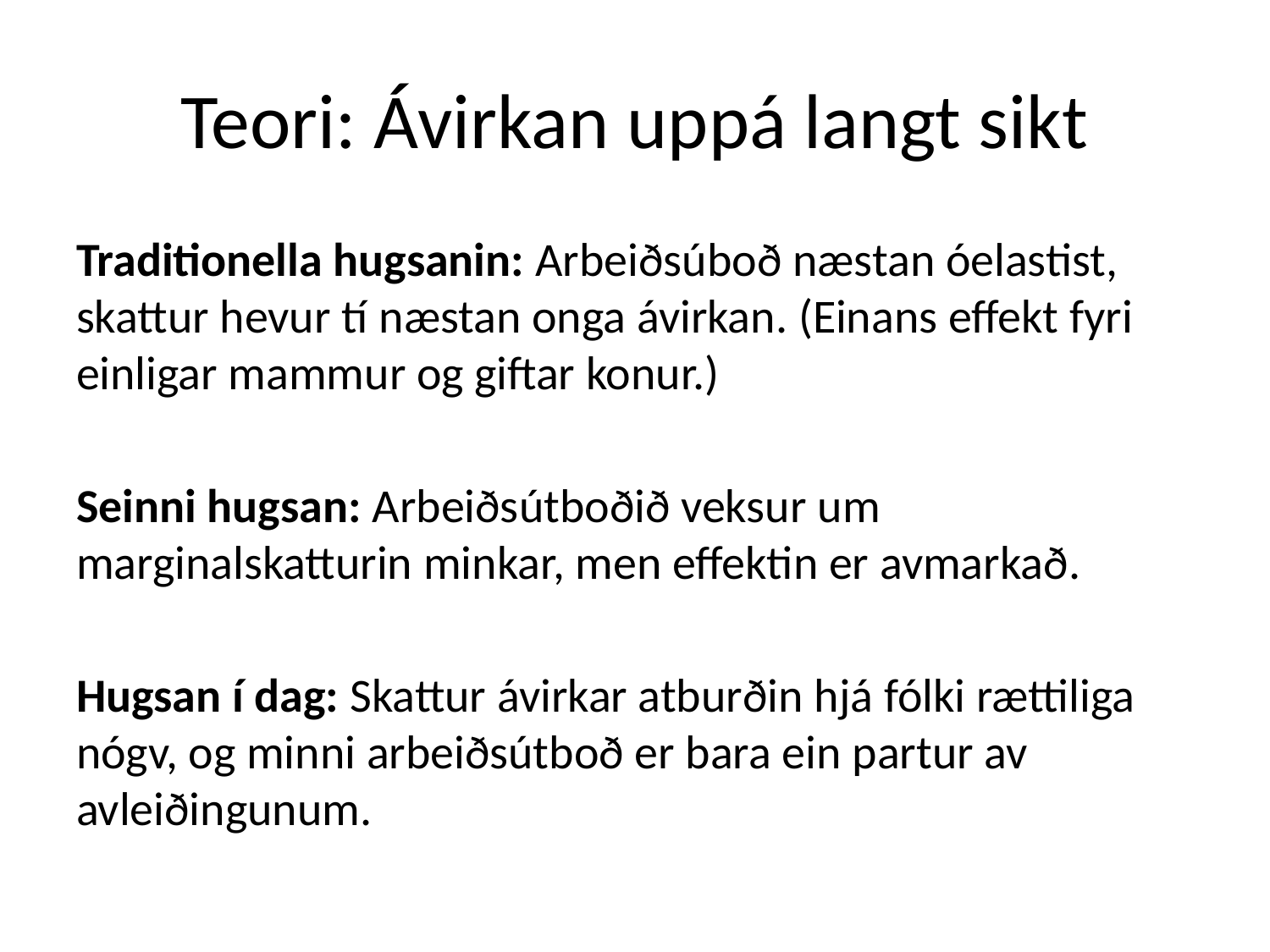

# Teori: Ávirkan uppá langt sikt
Traditionella hugsanin: Arbeiðsúboð næstan óelastist, skattur hevur tí næstan onga ávirkan. (Einans effekt fyri einligar mammur og giftar konur.)

Seinni hugsan: Arbeiðsútboðið veksur um marginalskatturin minkar, men effektin er avmarkað.

Hugsan í dag: Skattur ávirkar atburðin hjá fólki rættiliga nógv, og minni arbeiðsútboð er bara ein partur av avleiðingunum.